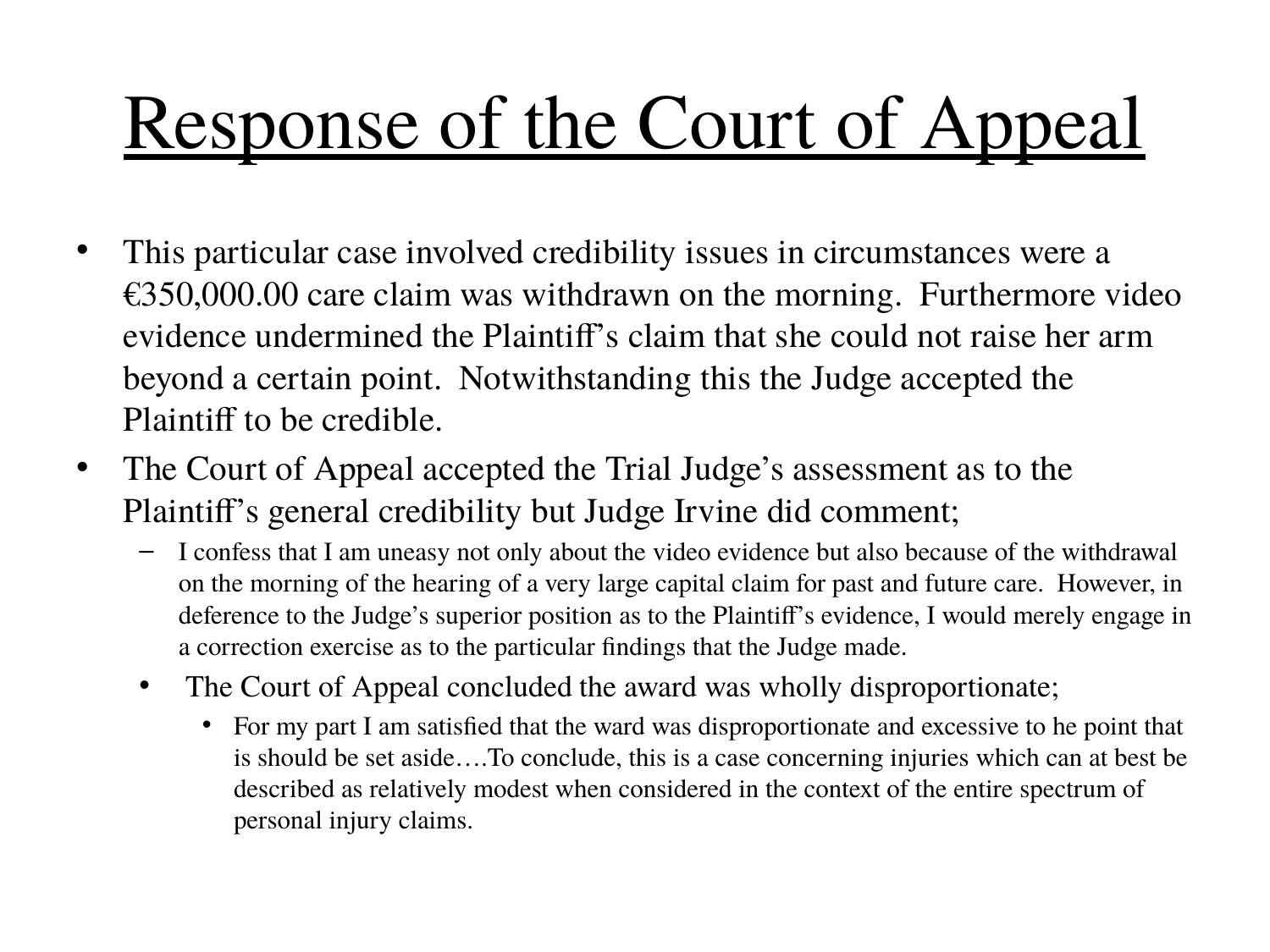

# Response of the Court of Appeal
This particular case involved credibility issues in circumstances were a €350,000.00 care claim was withdrawn on the morning.  Furthermore video evidence undermined the Plaintiff’s claim that she could not raise her arm beyond a certain point.  Notwithstanding this the Judge accepted the Plaintiff to be credible.
The Court of Appeal accepted the Trial Judge’s assessment as to the Plaintiff’s general credibility but Judge Irvine did comment;
I confess that I am uneasy not only about the video evidence but also because of the withdrawal on the morning of the hearing of a very large capital claim for past and future care.  However, in deference to the Judge’s superior position as to the Plaintiff’s evidence, I would merely engage in a correction exercise as to the particular findings that the Judge made.
 The Court of Appeal concluded the award was wholly disproportionate;
For my part I am satisfied that the ward was disproportionate and excessive to he point that is should be set aside….To conclude, this is a case concerning injuries which can at best be described as relatively modest when considered in the context of the entire spectrum of personal injury claims.